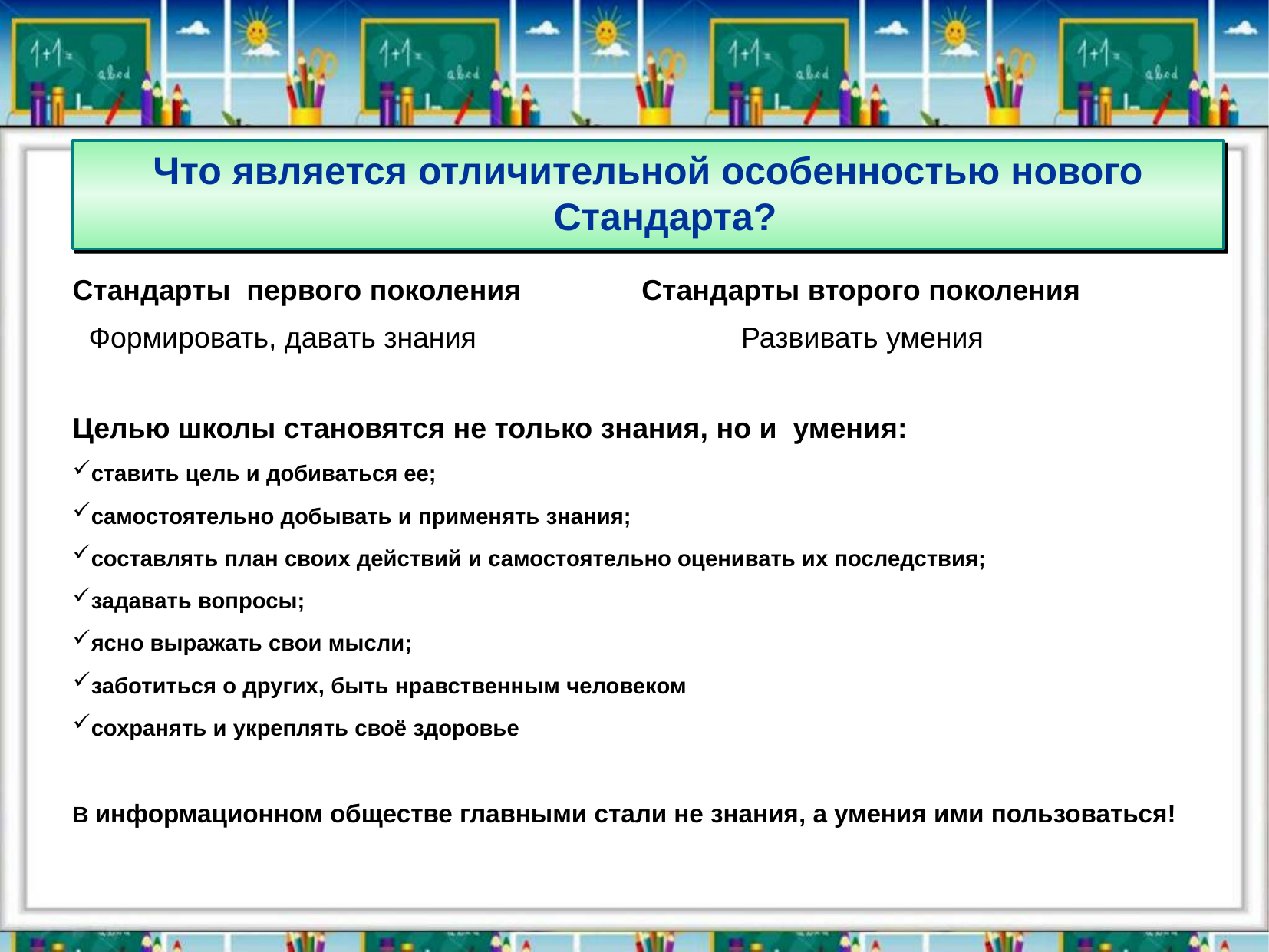

Что является отличительной особенностью нового Стандарта?
#
Стандарты  первого поколения               Стандарты второго поколения
  Формировать, давать знания                                 Развивать умения

Целью школы становятся не только знания, но и  умения:
ставить цель и добиваться ее;
самостоятельно добывать и применять знания;
составлять план своих действий и самостоятельно оценивать их последствия;
задавать вопросы;
ясно выражать свои мысли;
заботиться о других, быть нравственным человеком
сохранять и укреплять своё здоровье

В информационном обществе главными стали не знания, а умения ими пользоваться!